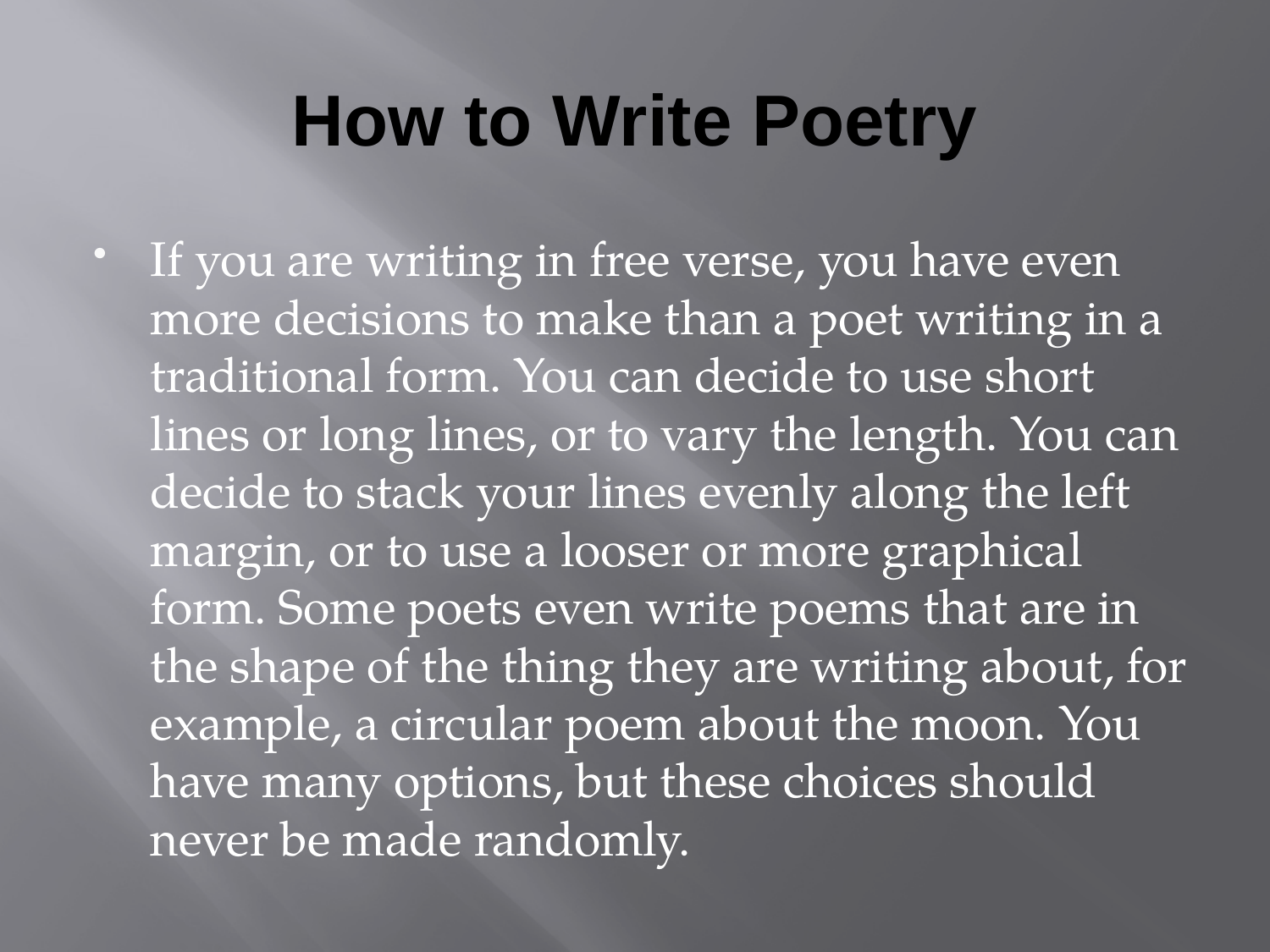

# How to Write Poetry
If you are writing in free verse, you have even more decisions to make than a poet writing in a traditional form. You can decide to use short lines or long lines, or to vary the length. You can decide to stack your lines evenly along the left margin, or to use a looser or more graphical form. Some poets even write poems that are in the shape of the thing they are writing about, for example, a circular poem about the moon. You have many options, but these choices should never be made randomly.